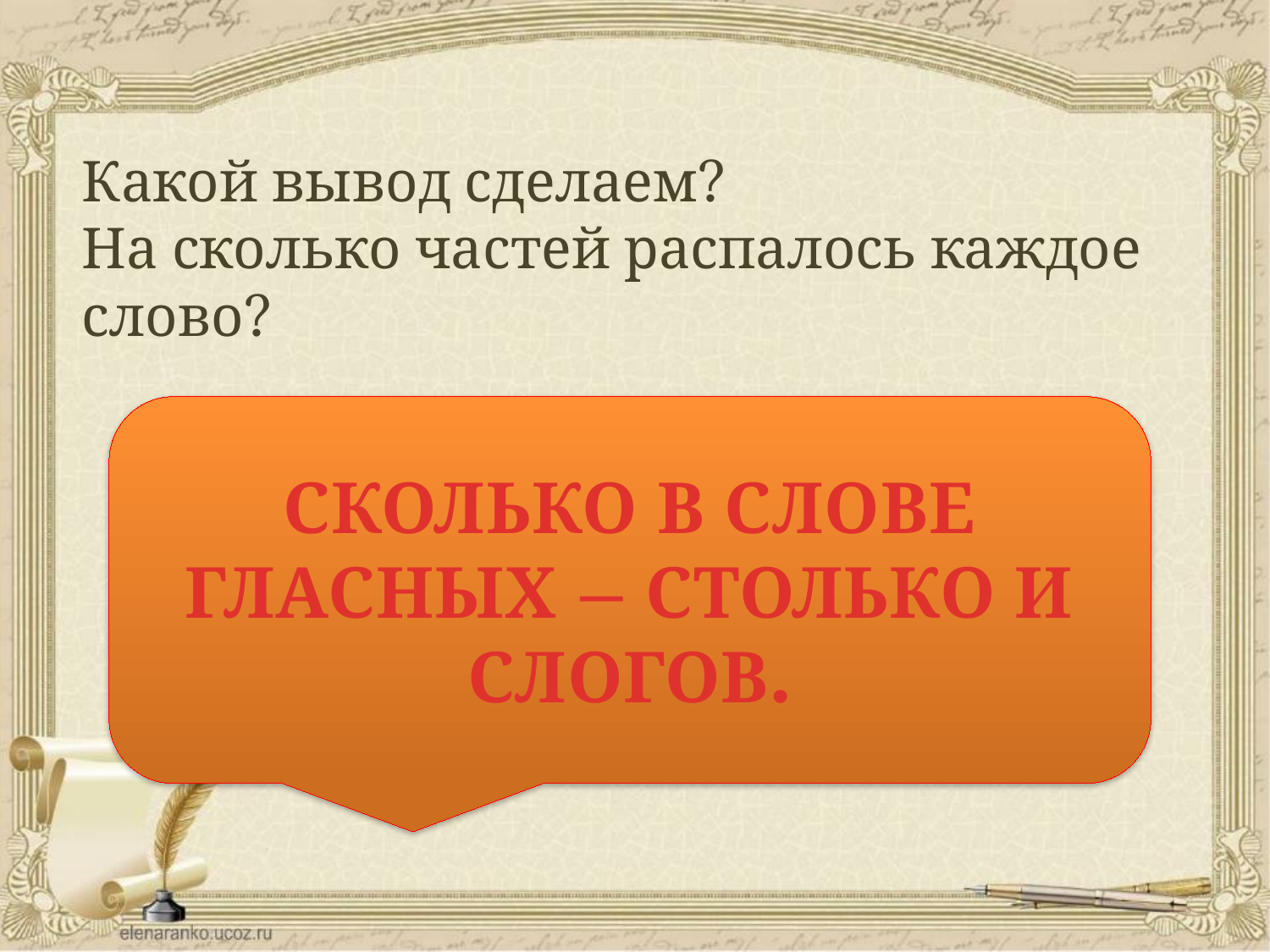

Какой вывод сделаем?
На сколько частей распалось каждое слово?
СКОЛЬКО В СЛОВЕ ГЛАСНЫХ – СТОЛЬКО И СЛОГОВ.